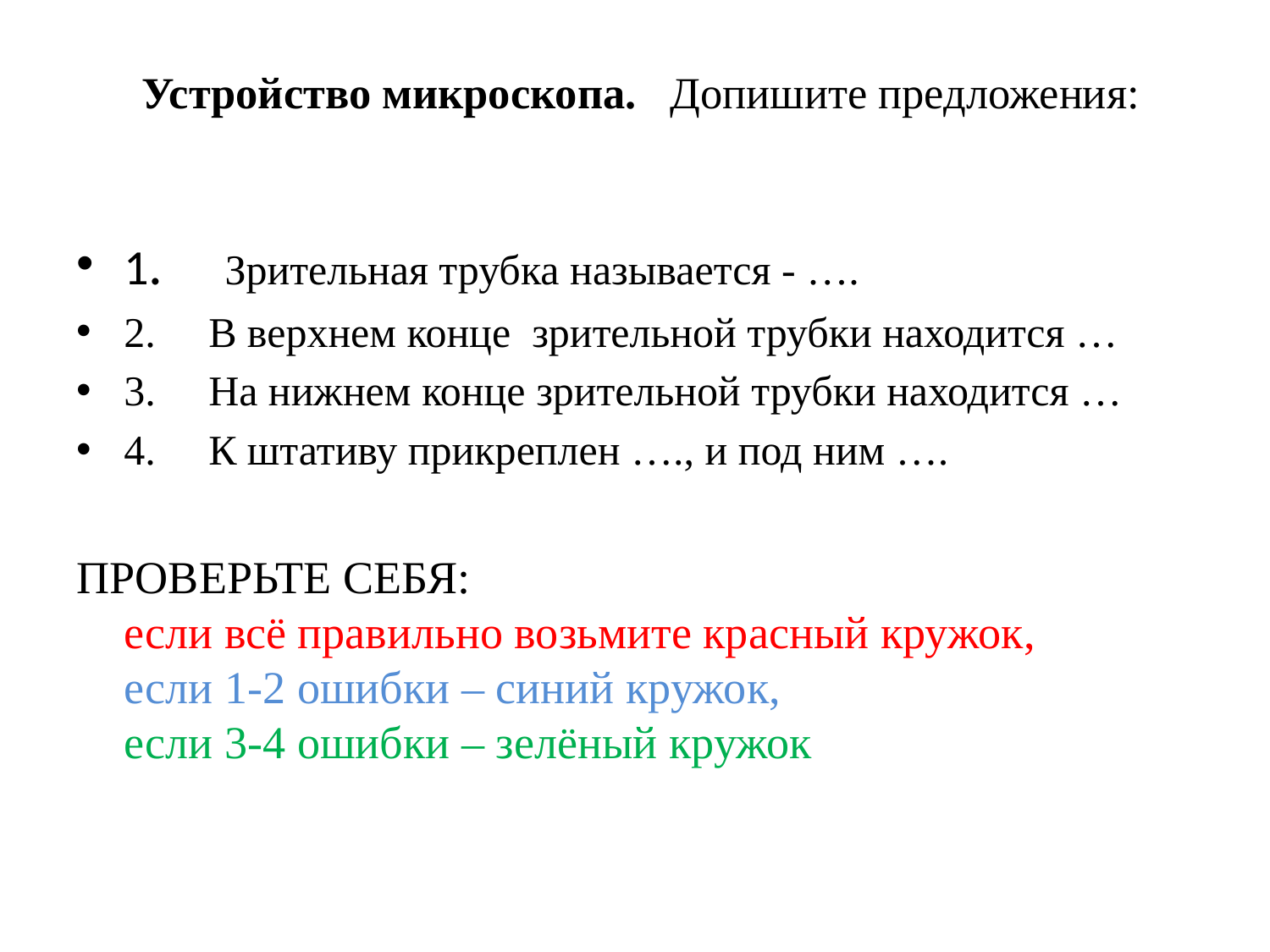

# Устройство микроскопа.   Допишите предложения:
1.     Зрительная трубка называется - ….
2.     В верхнем конце  зрительной трубки находится …
3.     На нижнем конце зрительной трубки находится …
4.     К штативу прикреплен …., и под ним ….

ПРОВЕРЬТЕ СЕБЯ:
если всё правильно возьмите красный кружок,
если 1-2 ошибки – синий кружок,
если 3-4 ошибки – зелёный кружок